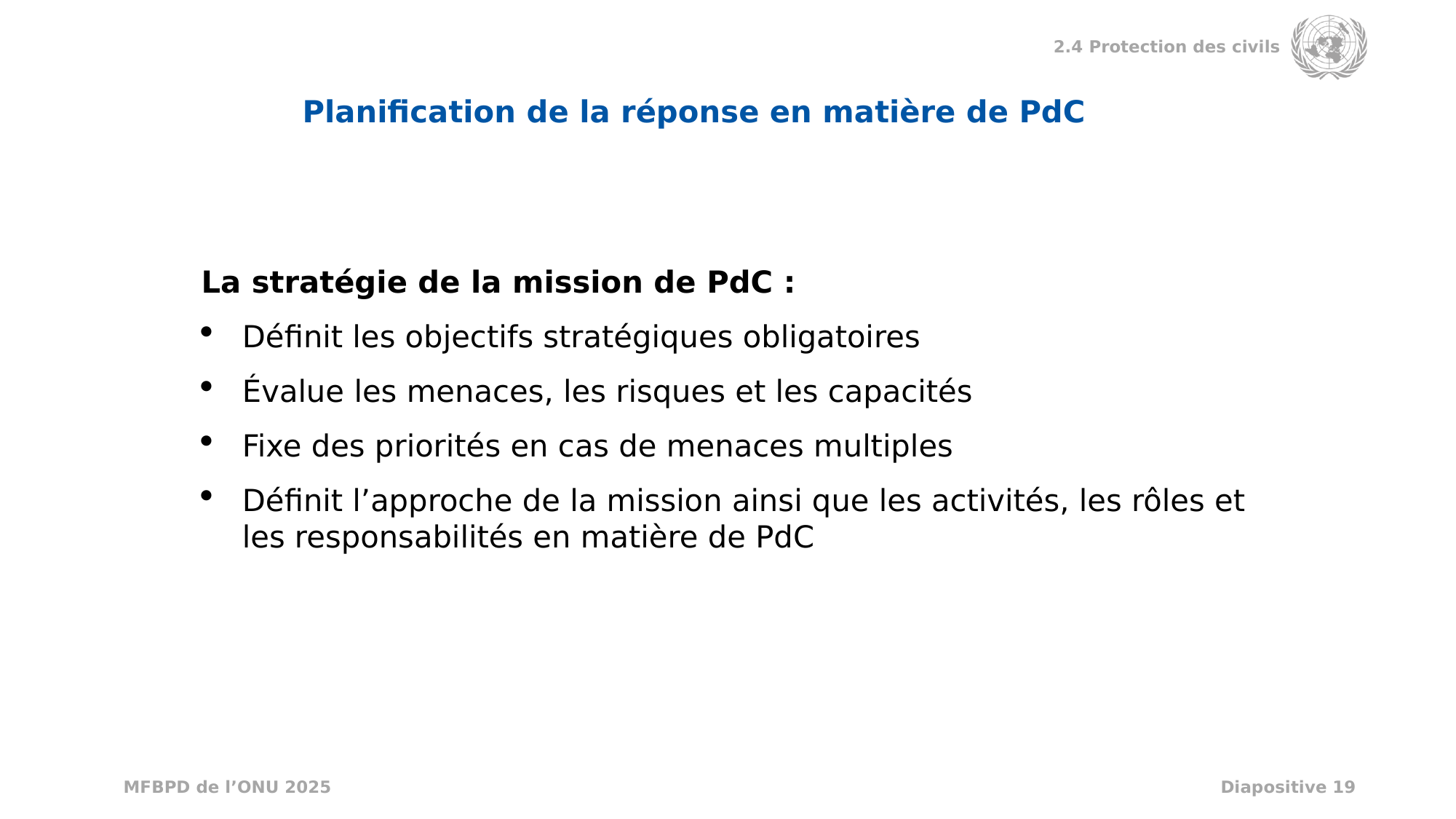

Planification de la réponse en matière de PdC
La stratégie de la mission de PdC :
Définit les objectifs stratégiques obligatoires
Évalue les menaces, les risques et les capacités
Fixe des priorités en cas de menaces multiples
Définit l’approche de la mission ainsi que les activités, les rôles et les responsabilités en matière de PdC